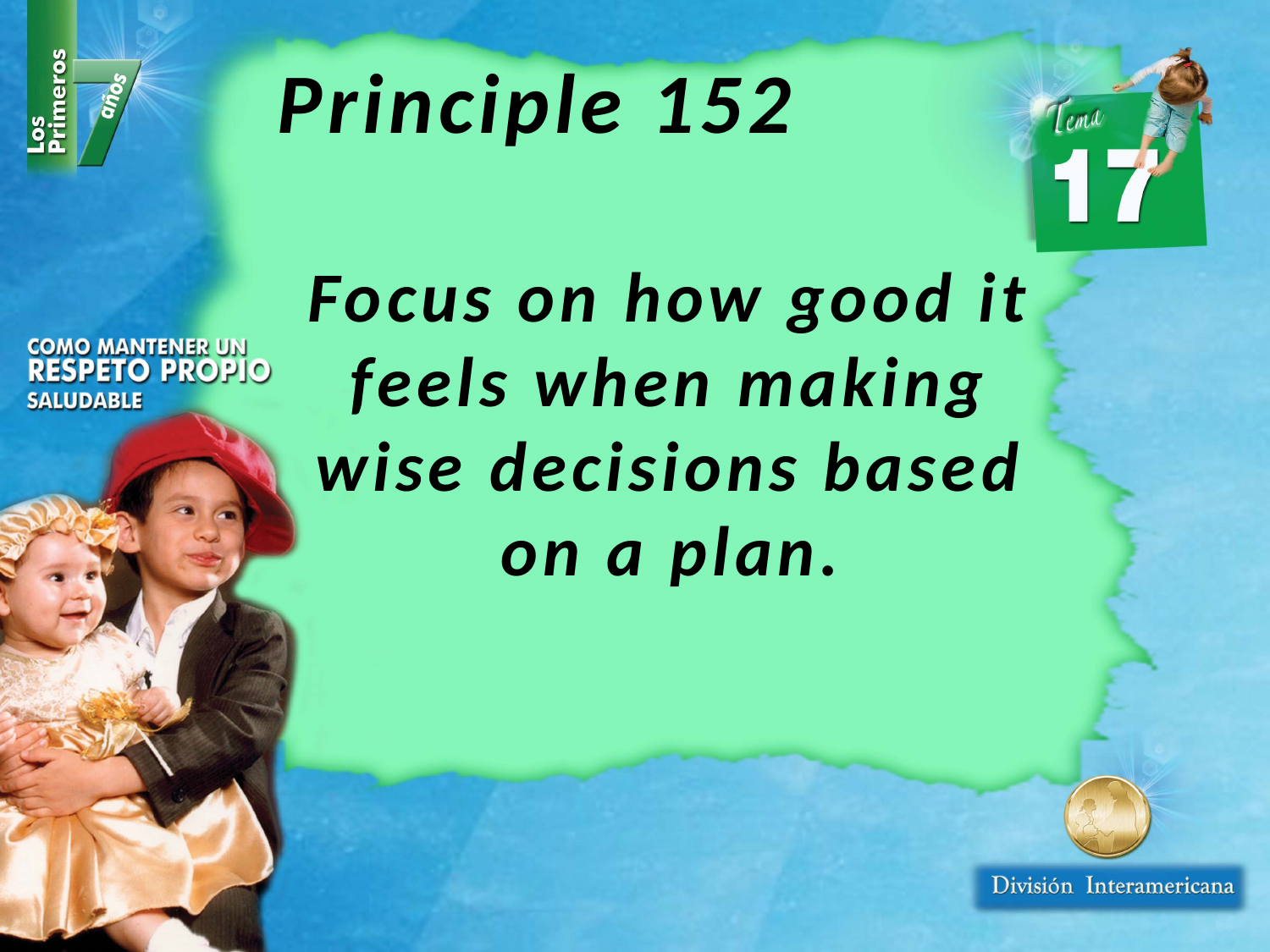

Principle 152

Focus on how good it feels when making wise decisions based on a plan.